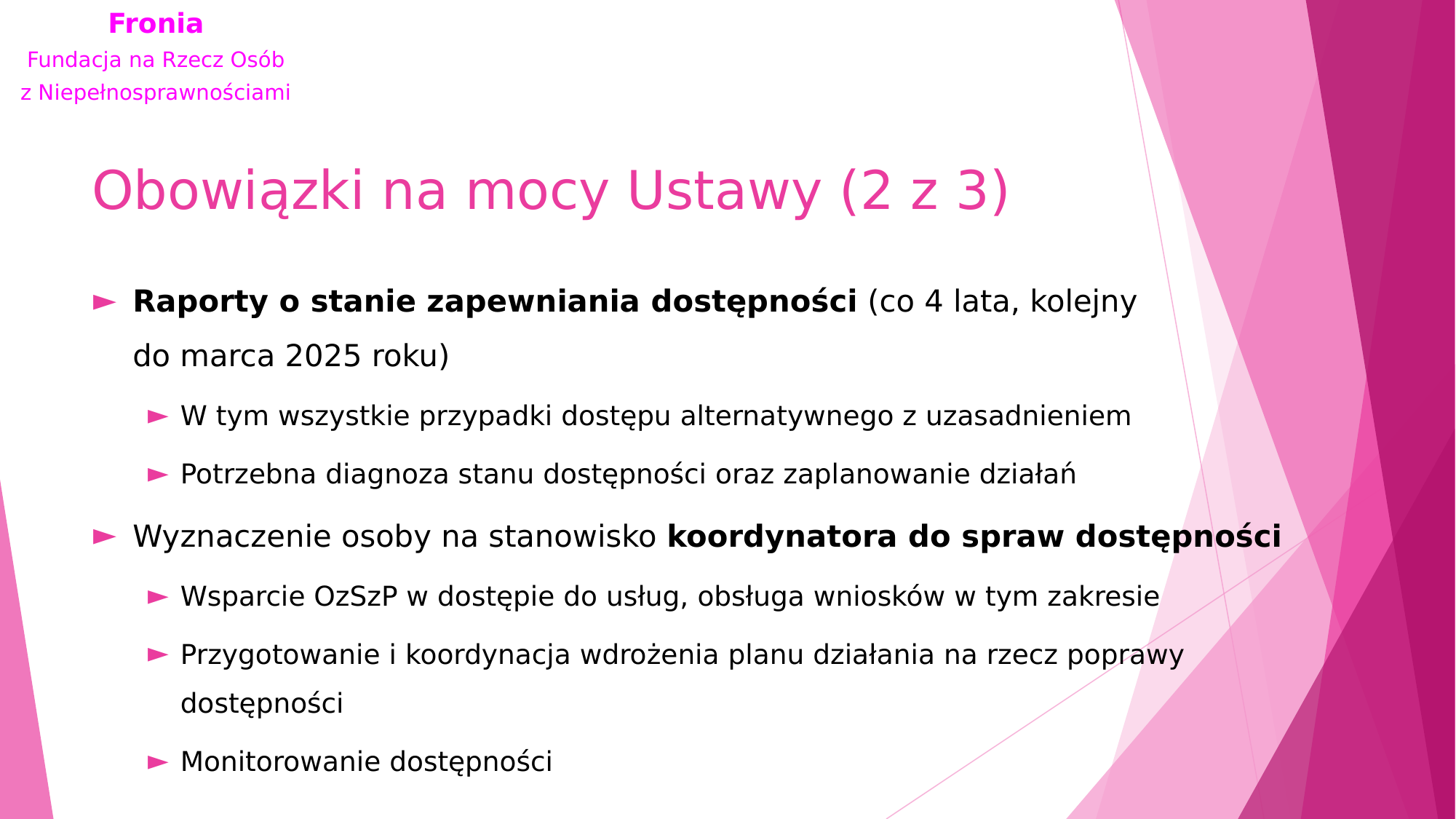

# Obowiązki na mocy Ustawy (2 z 3)
Raporty o stanie zapewniania dostępności (co 4 lata, kolejny do marca 2025 roku)
W tym wszystkie przypadki dostępu alternatywnego z uzasadnieniem
Potrzebna diagnoza stanu dostępności oraz zaplanowanie działań
Wyznaczenie osoby na stanowisko koordynatora do spraw dostępności
Wsparcie OzSzP w dostępie do usług, obsługa wniosków w tym zakresie
Przygotowanie i koordynacja wdrożenia planu działania na rzecz poprawy dostępności
Monitorowanie dostępności